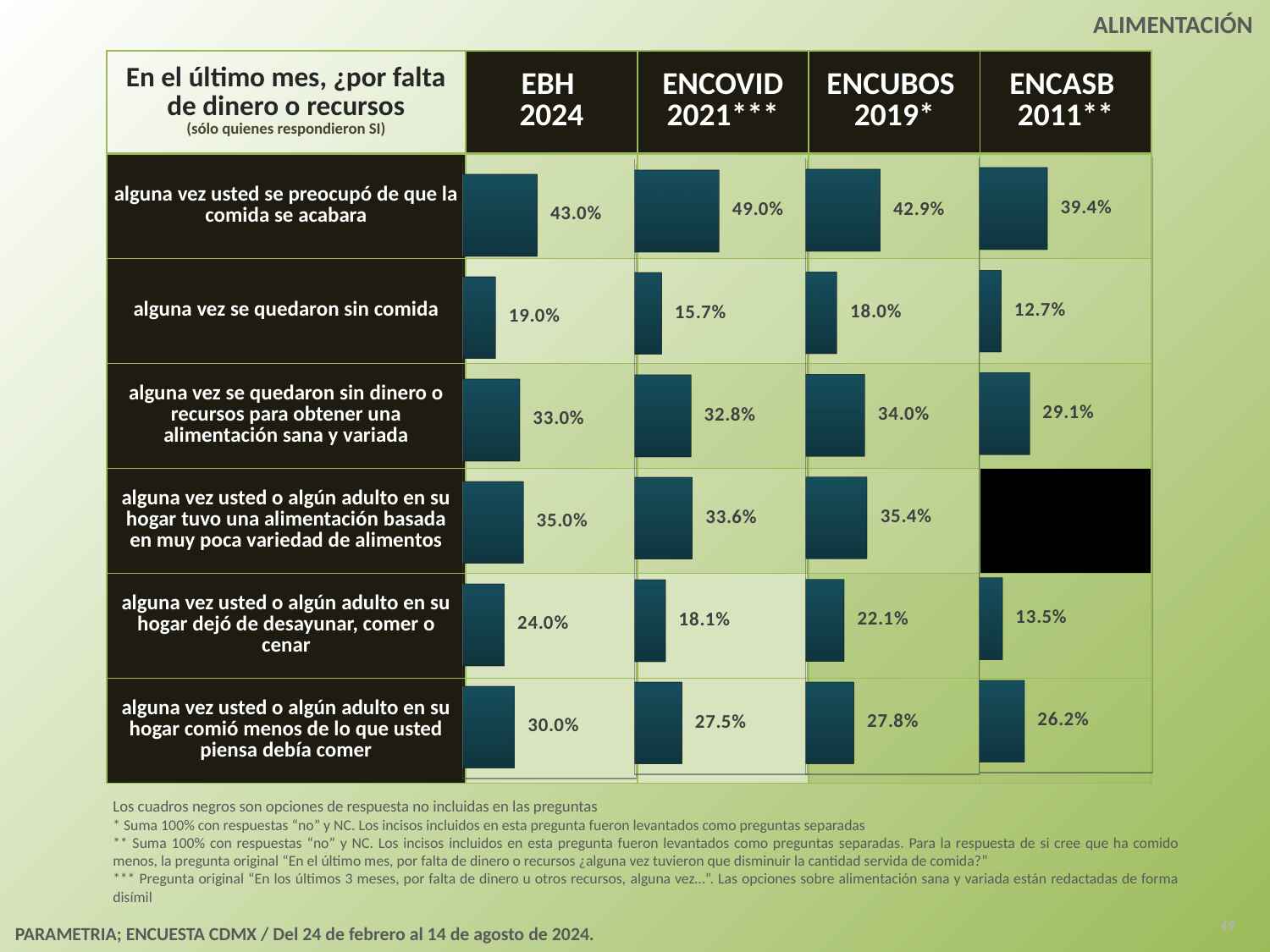

ALIMENTACIÓN
| En el último mes, ¿por falta de dinero o recursos (sólo quienes respondieron SI) | EBH 2024 | ENCOVID 2021\*\*\* | ENCUBOS 2019\* | ENCASB 2011\*\* |
| --- | --- | --- | --- | --- |
| alguna vez usted se preocupó de que la comida se acabara |  |  |  |  |
| alguna vez se quedaron sin comida |  |  |  |  |
| alguna vez se quedaron sin dinero o recursos para obtener una alimentación sana y variada |  |  |  |  |
| alguna vez usted o algún adulto en su hogar tuvo una alimentación basada en muy poca variedad de alimentos |  |  |  |  |
| alguna vez usted o algún adulto en su hogar dejó de desayunar, comer o cenar |  |  |  |  |
| alguna vez usted o algún adulto en su hogar comió menos de lo que usted piensa debía comer |  |  |  |  |

[unsupported chart]

[unsupported chart]

[unsupported chart]

[unsupported chart]

Los cuadros negros son opciones de respuesta no incluidas en las preguntas
* Suma 100% con respuestas “no” y NC. Los incisos incluidos en esta pregunta fueron levantados como preguntas separadas
** Suma 100% con respuestas “no” y NC. Los incisos incluidos en esta pregunta fueron levantados como preguntas separadas. Para la respuesta de si cree que ha comido menos, la pregunta original “En el último mes, por falta de dinero o recursos ¿alguna vez tuvieron que disminuir la cantidad servida de comida?”
*** Pregunta original “En los últimos 3 meses, por falta de dinero u otros recursos, alguna vez…”. Las opciones sobre alimentación sana y variada están redactadas de forma disímil
49
PARAMETRIA; ENCUESTA CDMX / Del 24 de febrero al 14 de agosto de 2024.